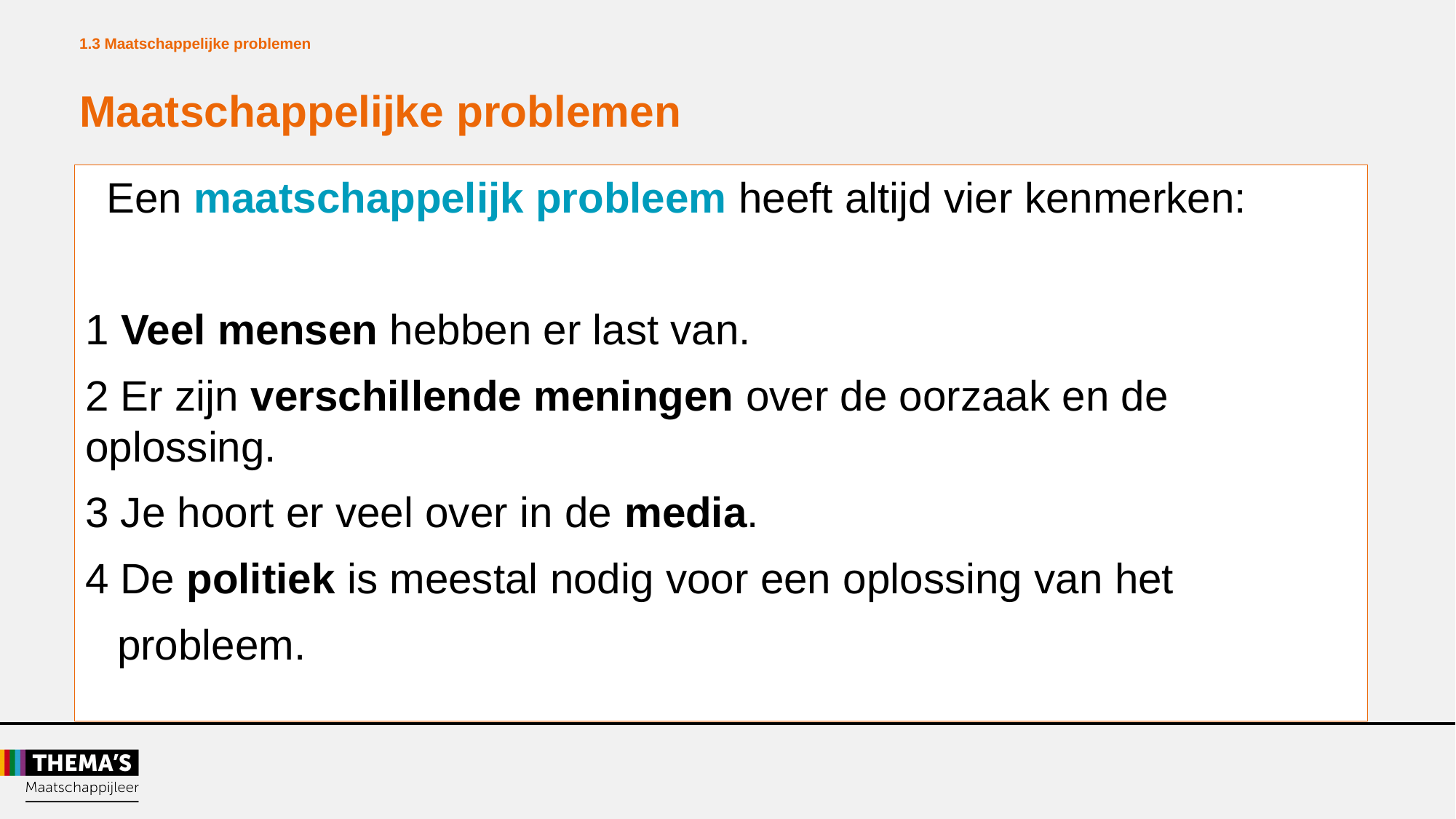

1.3 Maatschappelijke problemen
Maatschappelijke problemen
Een maatschappelijk probleem heeft altijd vier kenmerken:

1 Veel mensen hebben er last van.
2 Er zijn verschillende meningen over de oorzaak en de oplossing.
3 Je hoort er veel over in de media.
4 De politiek is meestal nodig voor een oplossing van het
	probleem.